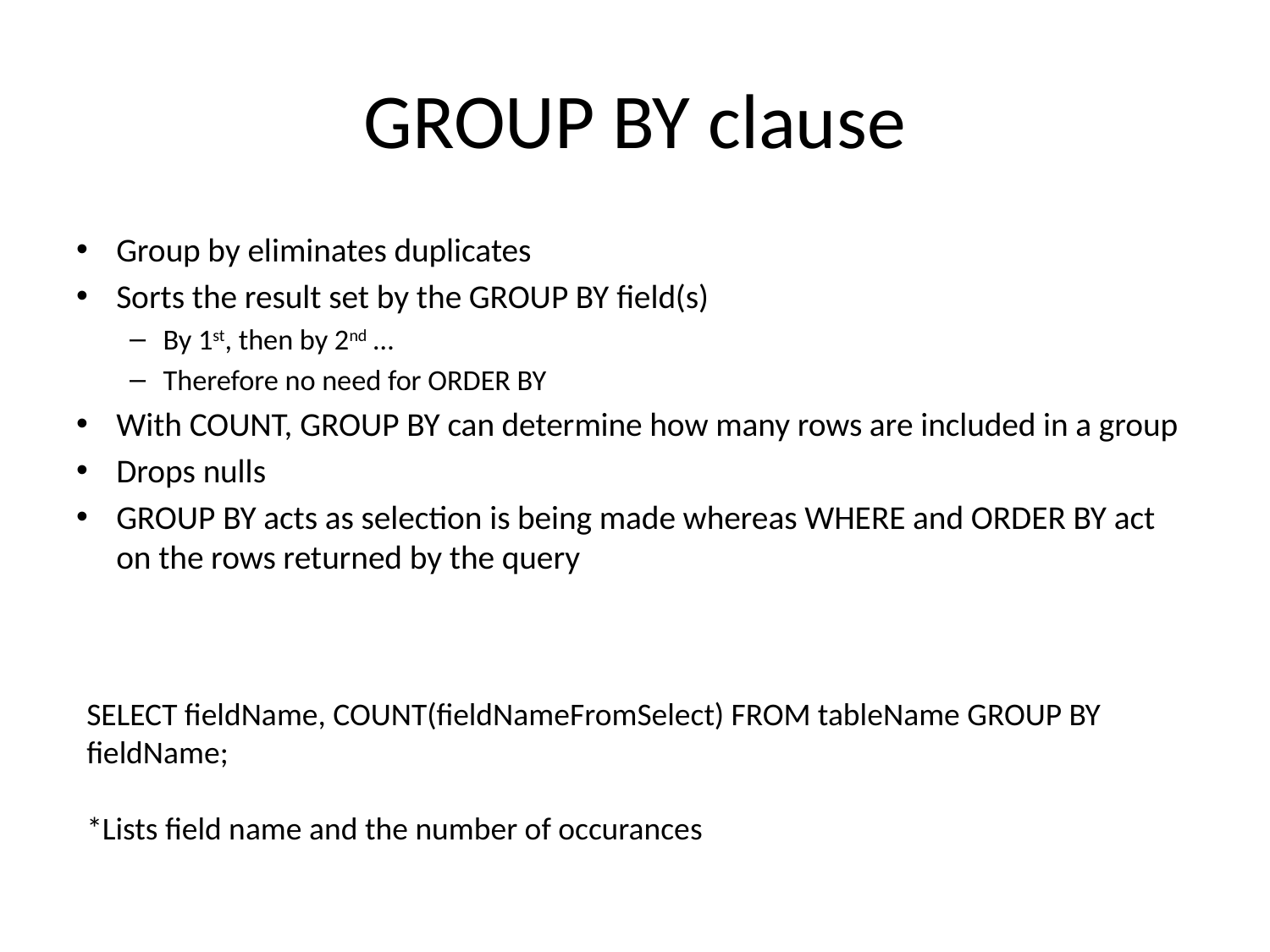

# GROUP BY clause
Group by eliminates duplicates
Sorts the result set by the GROUP BY field(s)
By 1st, then by 2nd …
Therefore no need for ORDER BY
With COUNT, GROUP BY can determine how many rows are included in a group
Drops nulls
GROUP BY acts as selection is being made whereas WHERE and ORDER BY act on the rows returned by the query

SELECT fieldName, COUNT(fieldNameFromSelect) FROM tableName GROUP BY fieldName;

*Lists field name and the number of occurances